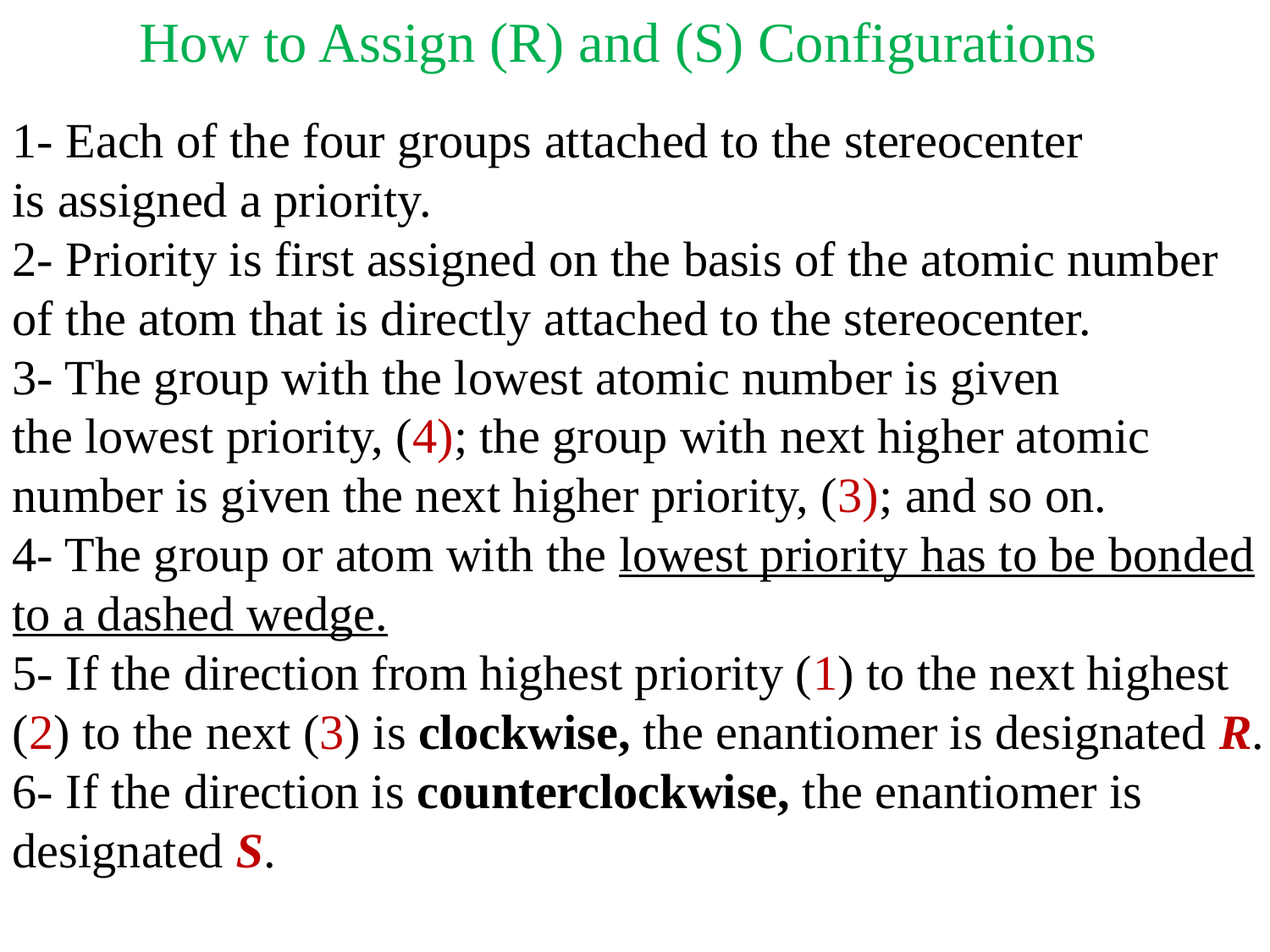

How to Assign (R) and (S) Configurations
1- Each of the four groups attached to the stereocenter
is assigned a priority.
2- Priority is first assigned on the basis of the atomic number
of the atom that is directly attached to the stereocenter.
3- The group with the lowest atomic number is given
the lowest priority, (4); the group with next higher atomic
number is given the next higher priority, (3); and so on.
4- The group or atom with the lowest priority has to be bonded to a dashed wedge.
5- If the direction from highest priority (1) to the next highest (2) to the next (3) is clockwise, the enantiomer is designated R.
6- If the direction is counterclockwise, the enantiomer is designated S.